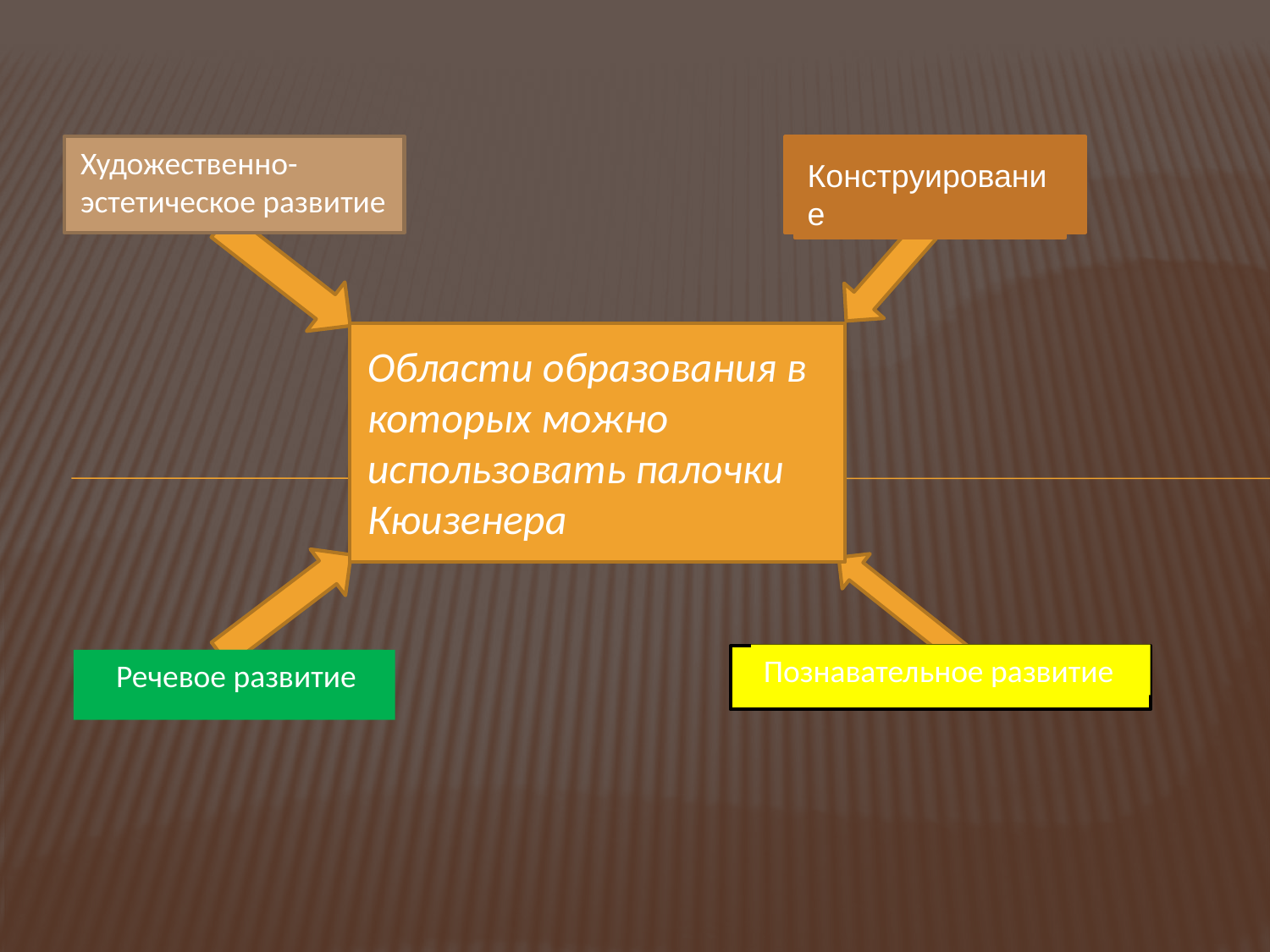

Художественно-эстетическое развитие

Конструирование

Области образования в которых можно использовать палочки Кюизенера

Познавательное развитие

Речевое развитие